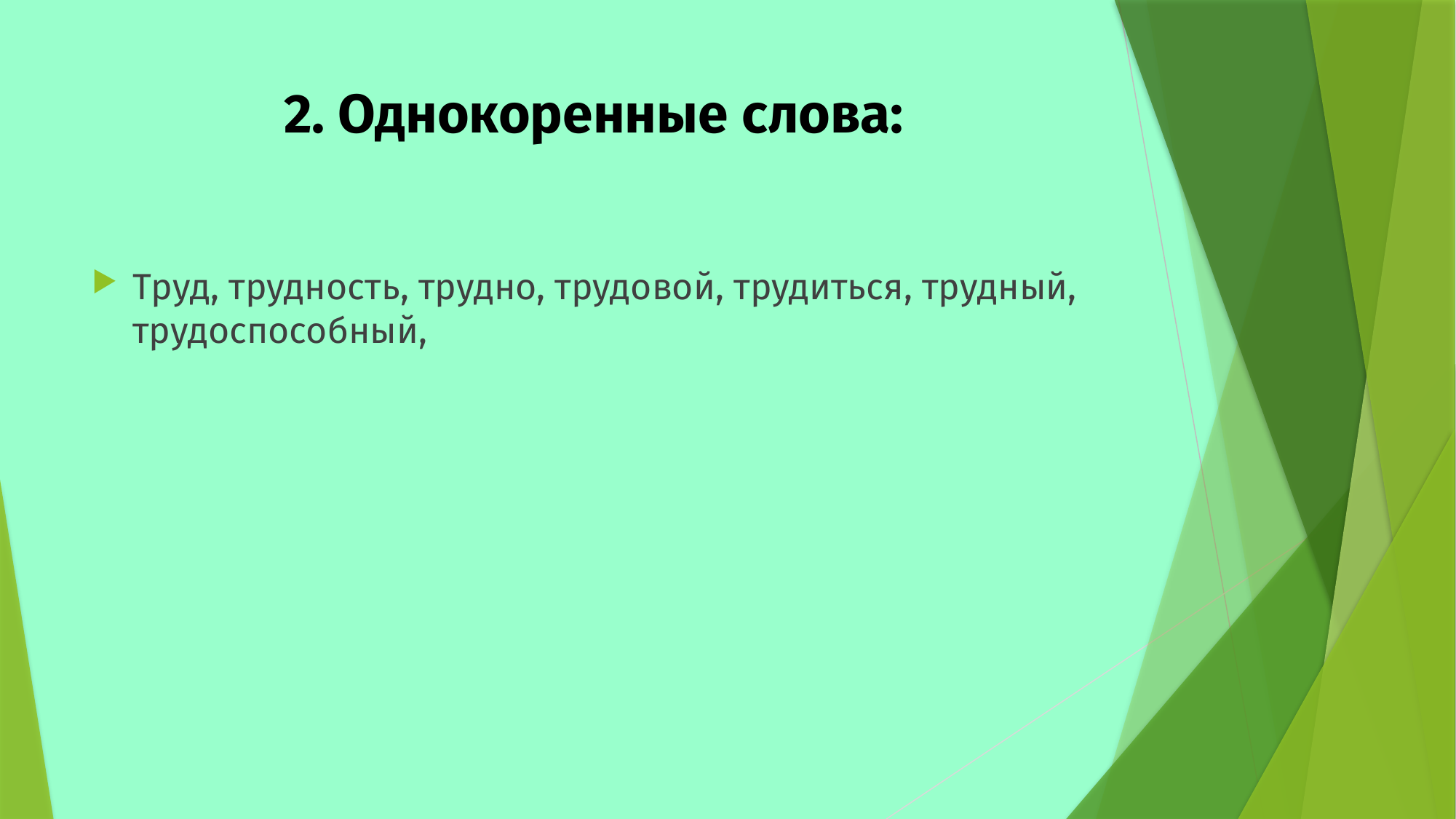

# 2. Однокоренные слова:
Труд, трудность, трудно, трудовой, трудиться, трудный, трудоспособный,